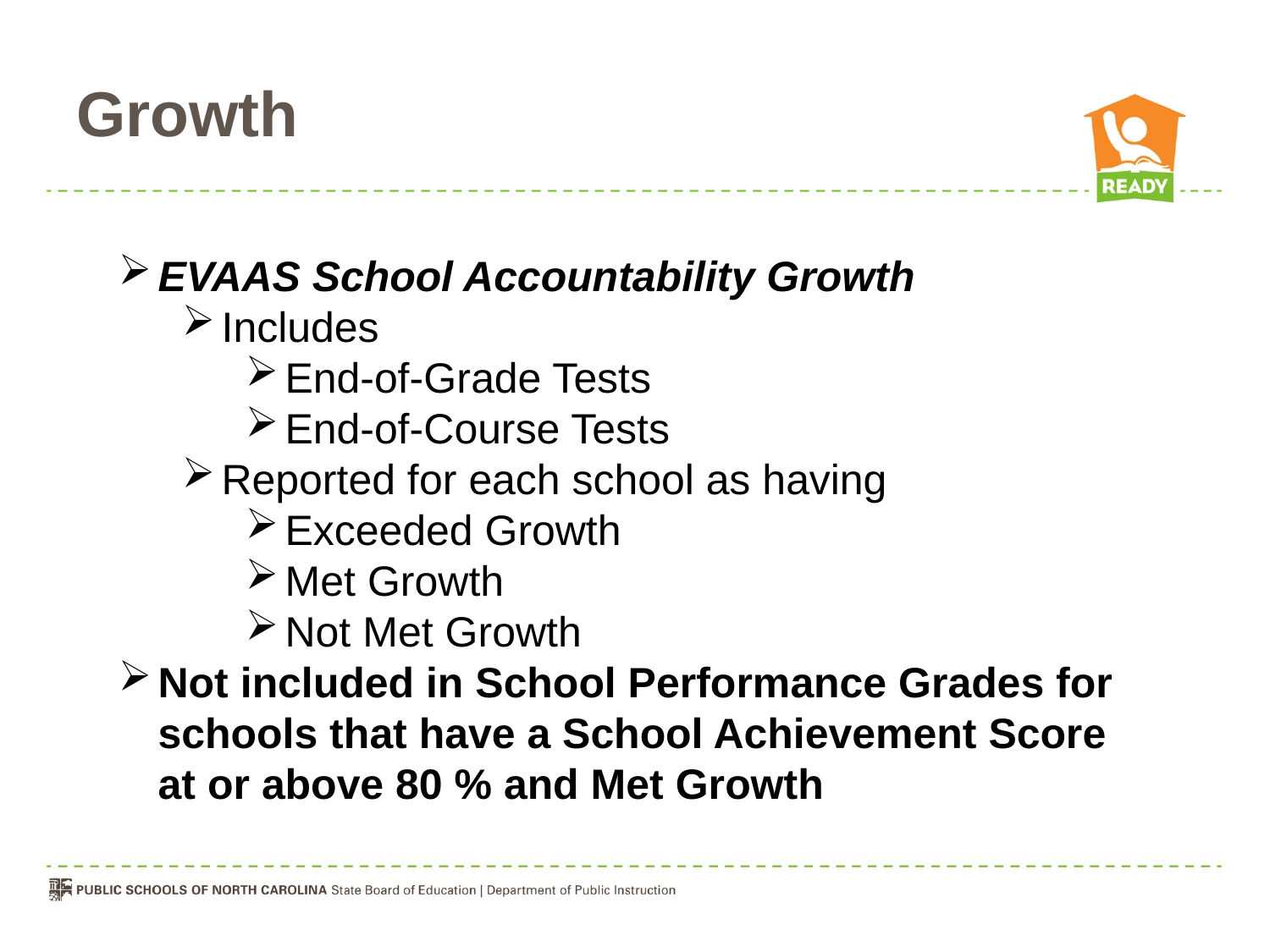

# Growth
EVAAS School Accountability Growth
Includes
End-of-Grade Tests
End-of-Course Tests
Reported for each school as having
Exceeded Growth
Met Growth
Not Met Growth
Not included in School Performance Grades for schools that have a School Achievement Score at or above 80 % and Met Growth